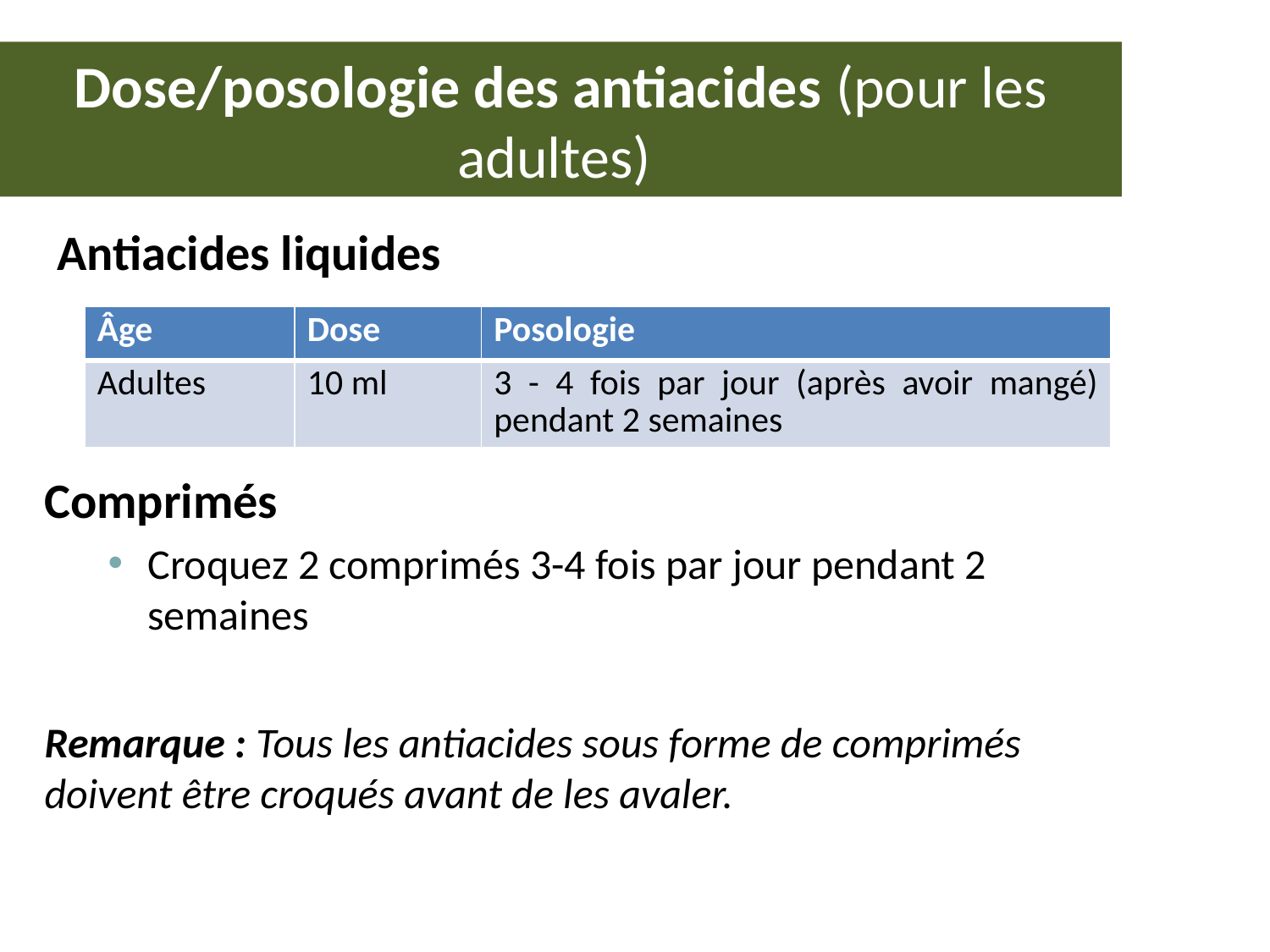

# Dose/posologie des antiacides (pour les adultes)
 Antiacides liquides

Comprimés
Croquez 2 comprimés 3-4 fois par jour pendant 2 semaines

Remarque : Tous les antiacides sous forme de comprimés doivent être croqués avant de les avaler.
| Âge | Dose | Posologie |
| --- | --- | --- |
| Adultes | 10 ml | 3 - 4 fois par jour (après avoir mangé) pendant 2 semaines |